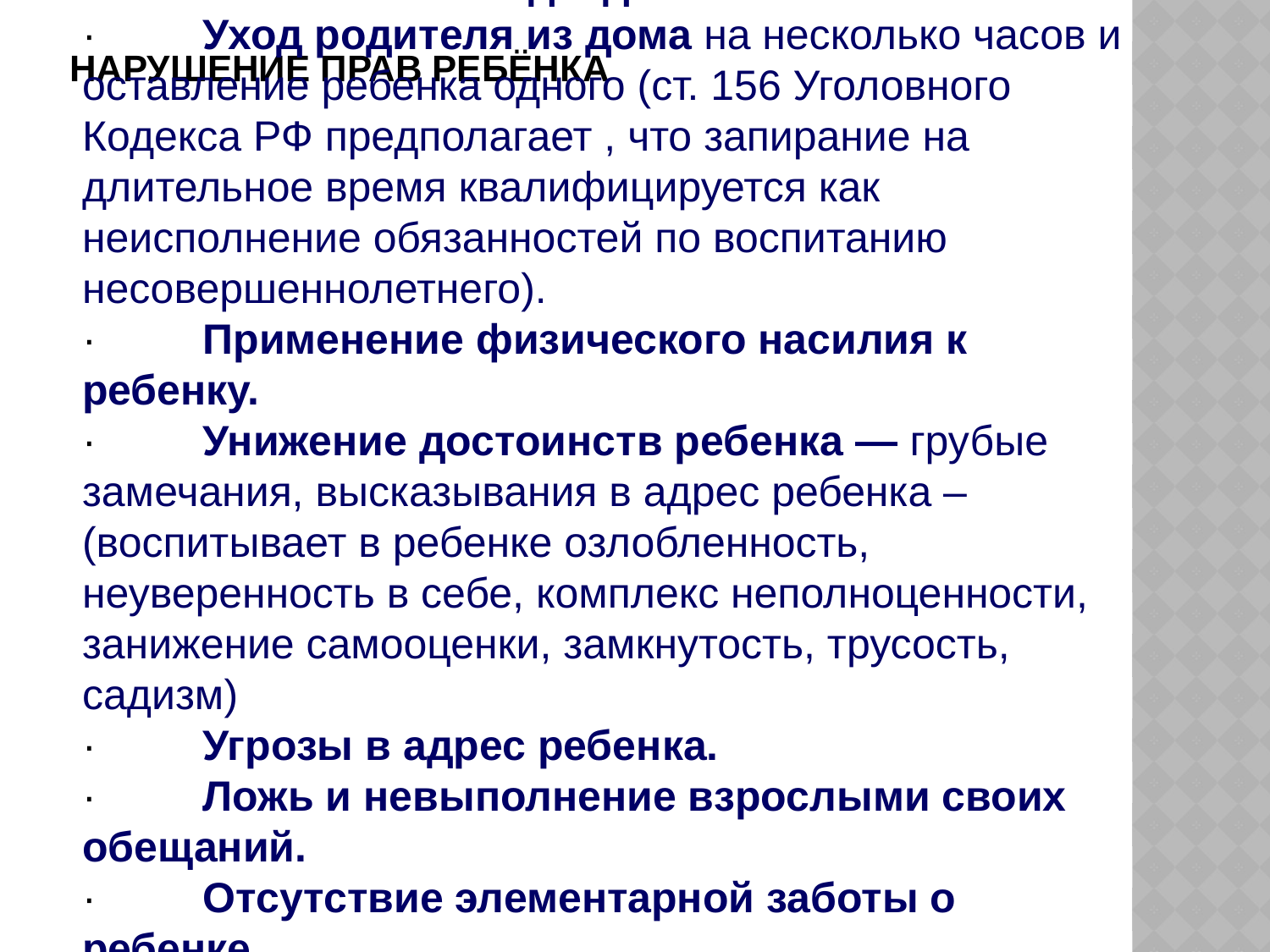

# Нарушение прав ребёнка
          Лишение свободы движения.
·         Уход родителя из дома на несколько часов и оставление ребенка одного (ст. 156 Уголовного Кодекса РФ предполагает , что запирание на длительное время квалифицируется как неисполнение обязанностей по воспитанию несовершеннолетнего).
·         Применение физического насилия к ребенку.
·         Унижение достоинств ребенка — грубые замечания, высказывания в адрес ребенка – (воспитывает в ребенке озлобленность, неуверенность в себе, комплекс неполноценности, занижение самооценки, замкнутость, трусость, садизм)
·         Угрозы в адрес ребенка.
·         Ложь и невыполнение взрослыми своих обещаний.
·         Отсутствие элементарной заботы о ребенке.
·         Отсутствие нормального питания, одежды, жилья, образо­вания, медицинской помощи.